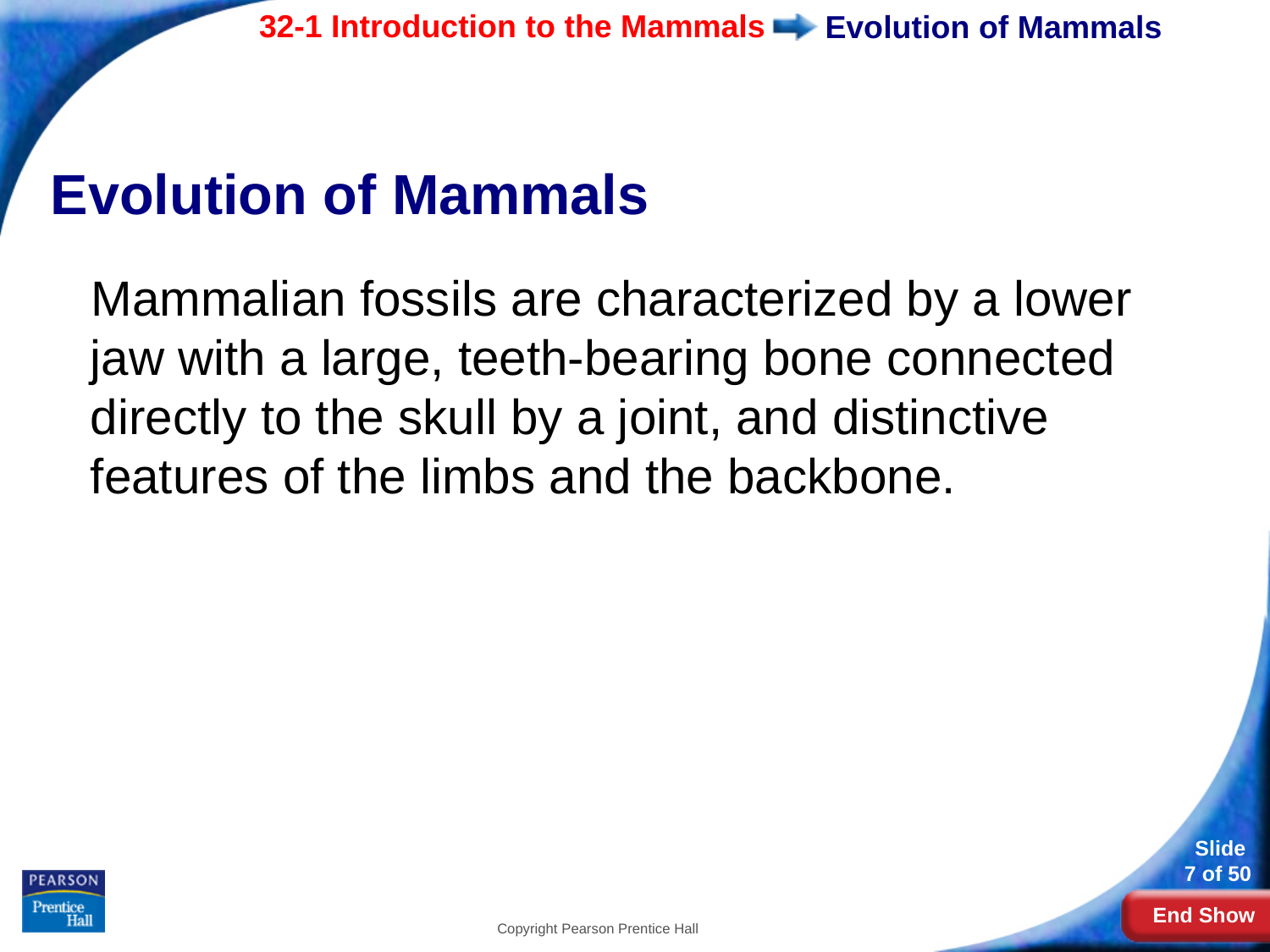

# Evolution of Mammals
Evolution of Mammals
Mammalian fossils are characterized by a lower jaw with a large, teeth-bearing bone connected directly to the skull by a joint, and distinctive features of the limbs and the backbone.

Copyright Pearson Prentice Hall